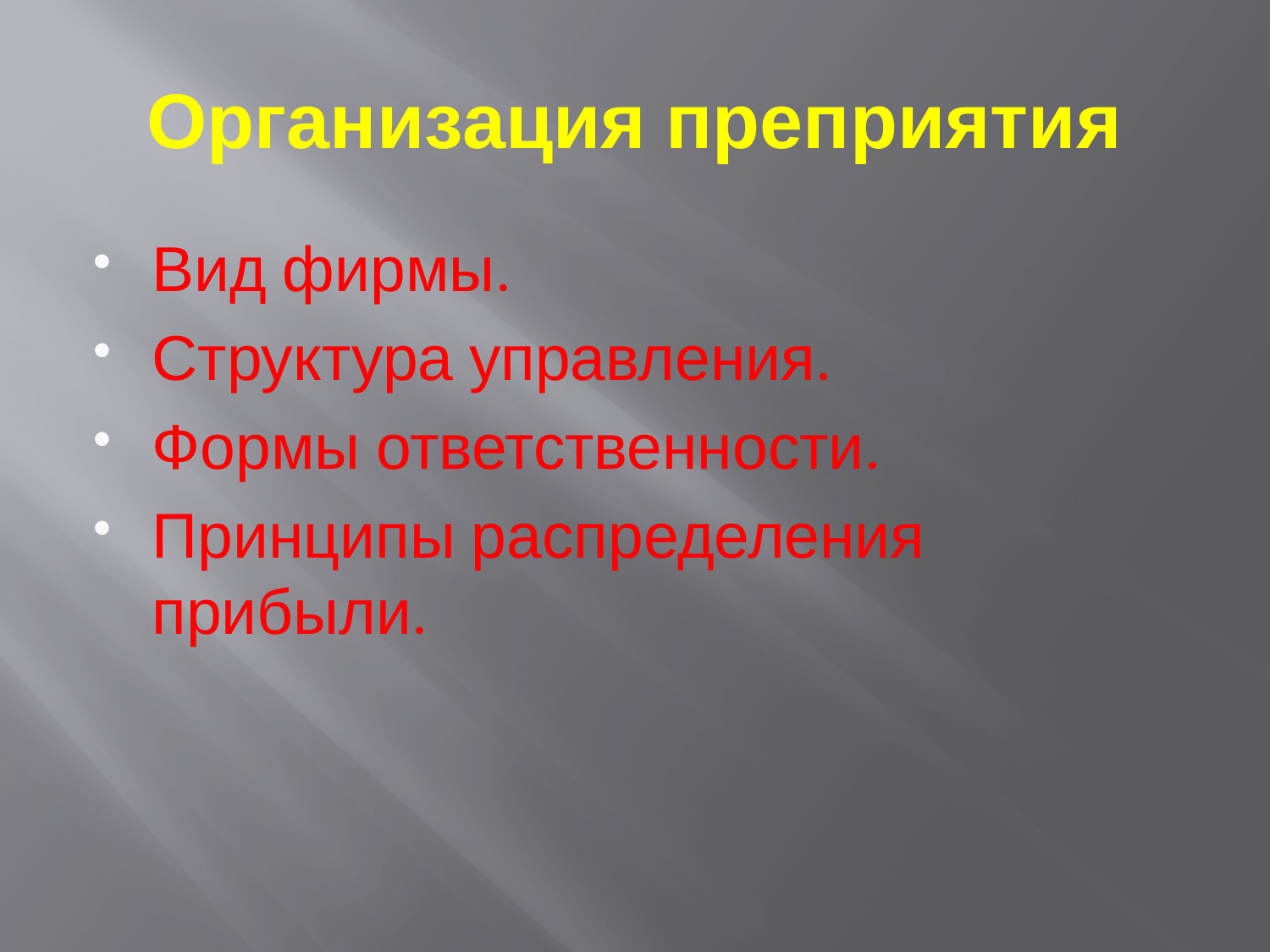

# Организация преприятия
Вид фирмы.
Структура управления.
Формы ответственности.
Принципы распределения прибыли.